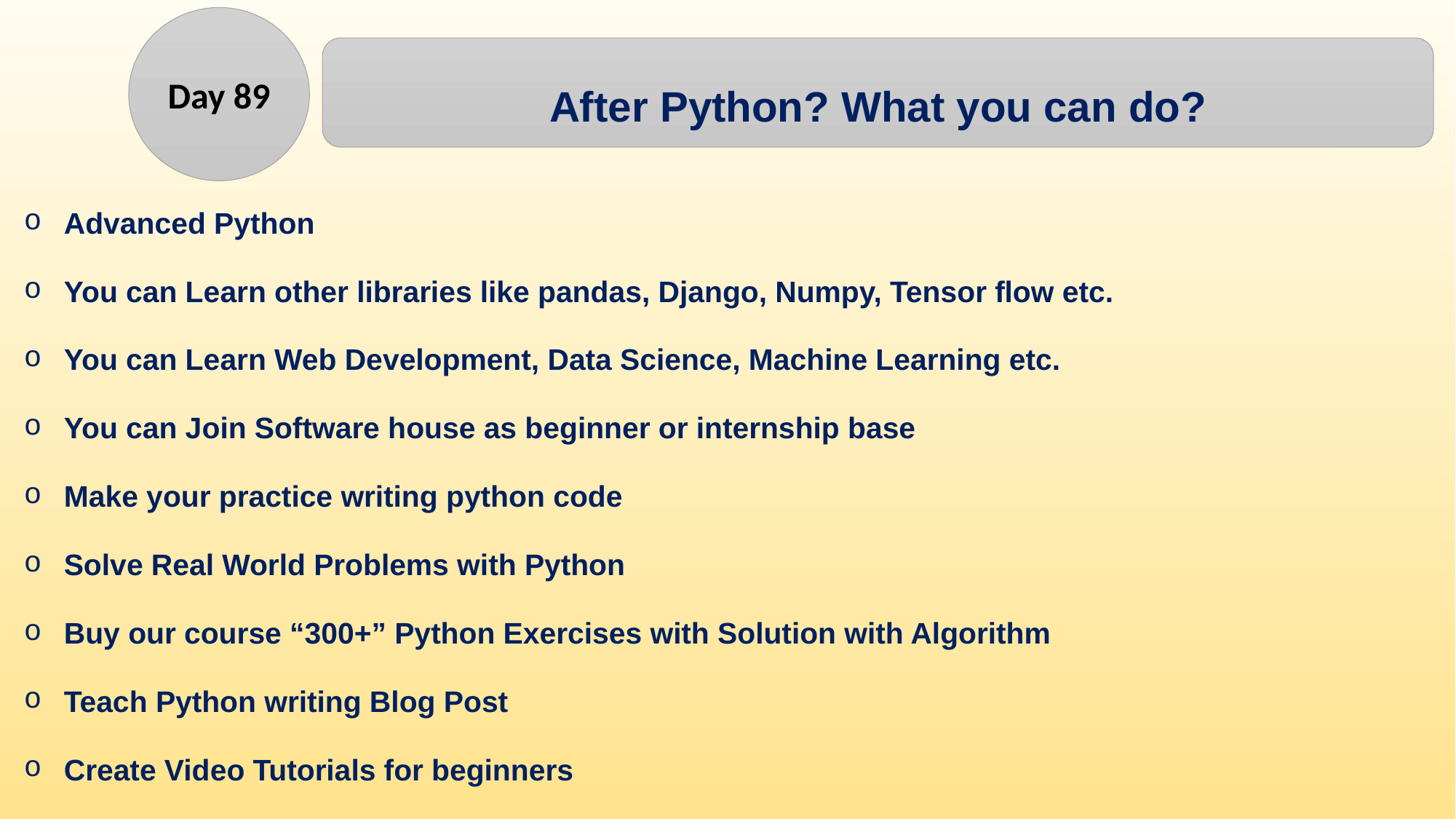

Day 89
After Python? What you can do?
Advanced Python
You can Learn other libraries like pandas, Django, Numpy, Tensor flow etc.
You can Learn Web Development, Data Science, Machine Learning etc.
You can Join Software house as beginner or internship base
Make your practice writing python code
Solve Real World Problems with Python
Buy our course “300+” Python Exercises with Solution with Algorithm
Teach Python writing Blog Post
Create Video Tutorials for beginners